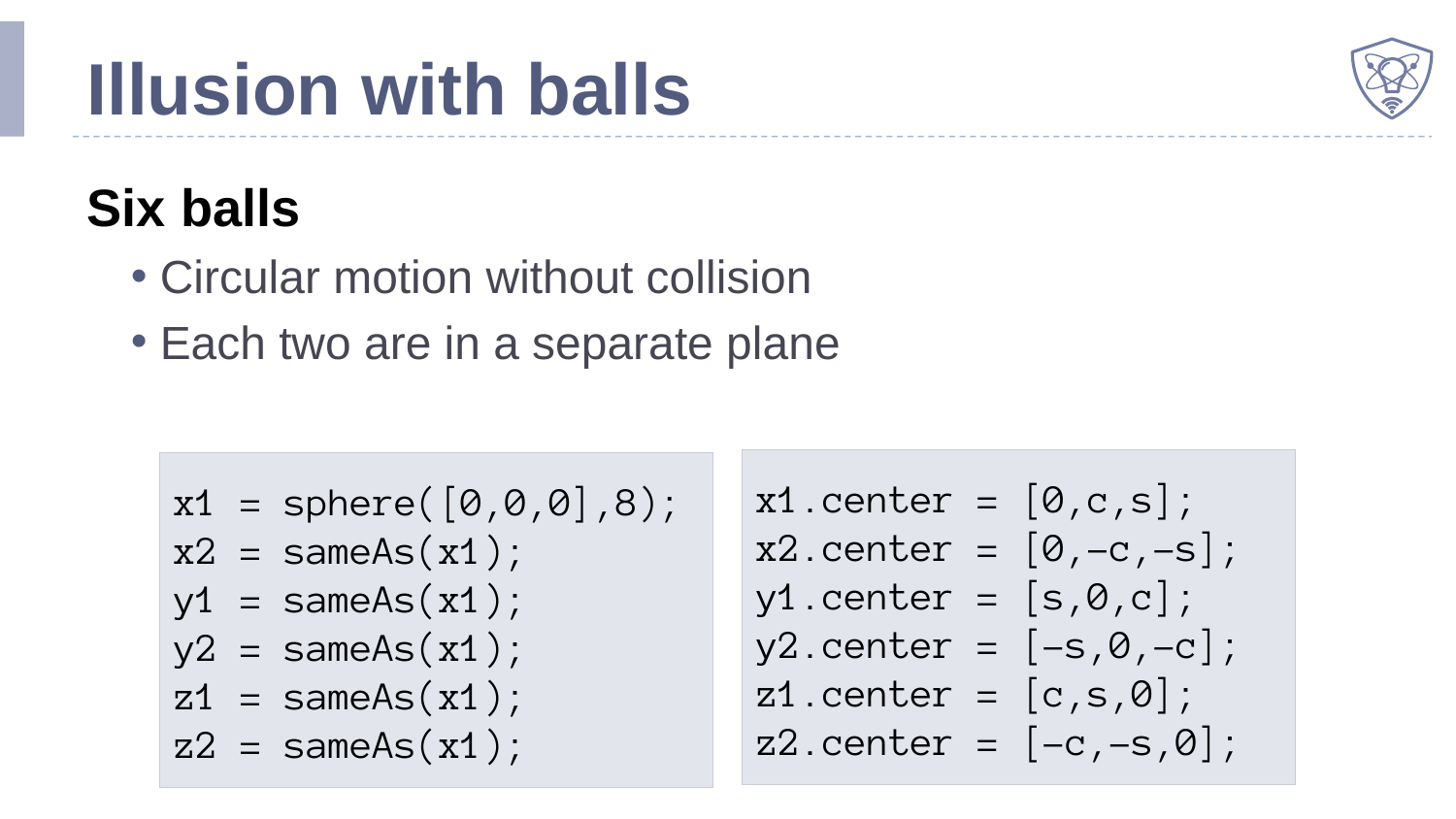

# Illusion with balls
Six balls
Circular motion without collision
Each two are in a separate plane
x1.center = [0,c,s];
x2.center = [0,-c,-s];
y1.center = [s,0,c];
y2.center = [-s,0,-c];
z1.center = [c,s,0];
z2.center = [-c,-s,0];
x1 = sphere([0,0,0],8);
x2 = sameAs(x1);
y1 = sameAs(x1);
y2 = sameAs(x1);
z1 = sameAs(x1);
z2 = sameAs(x1);